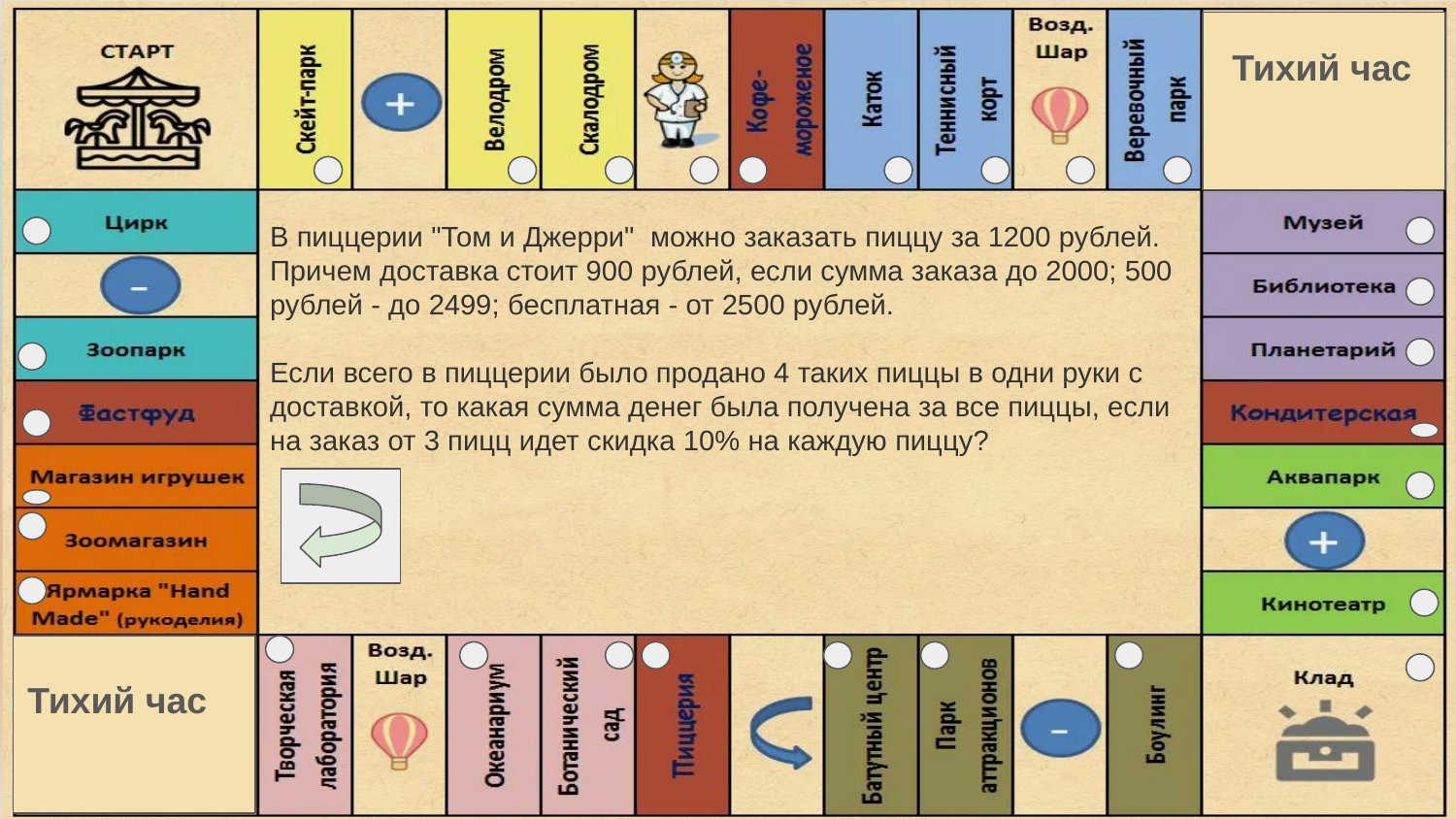

Тихий час

В пиццерии "Том и Джерри"  можно заказать пиццу за 1200 рублей. Причем доставка стоит 900 рублей, если сумма заказа до 2000; 500 рублей - до 2499; бесплатная - от 2500 рублей.

Если всего в пиццерии было продано 4 таких пиццы в одни руки с доставкой, то какая сумма денег была получена за все пиццы, если на заказ от 3 пицц идет скидка 10% на каждую пиццу?

Тихий час